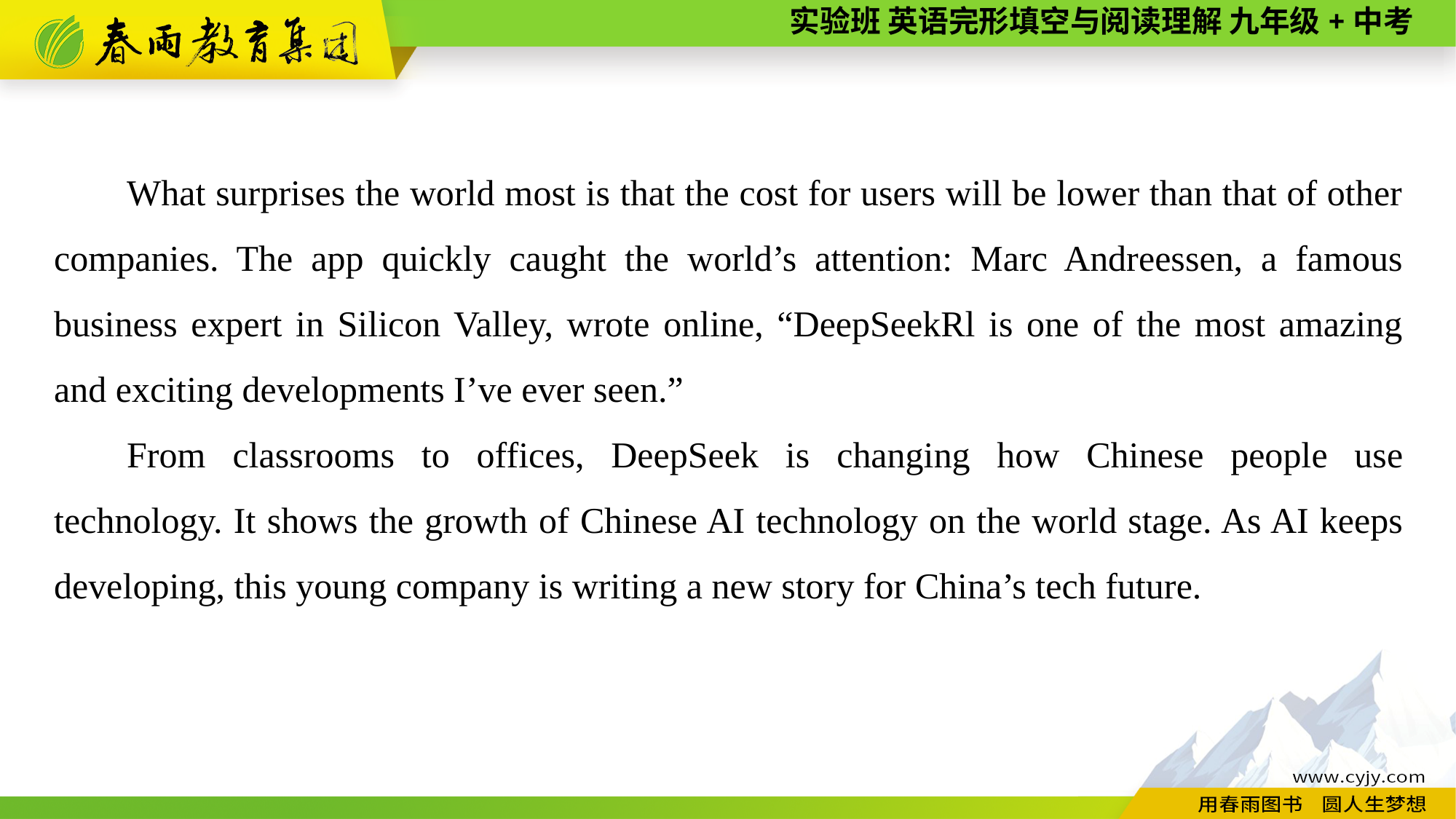

What surprises the world most is that the cost for users will be lower than that of other companies. The app quickly caught the world’s attention: Marc Andreessen, a famous business expert in Silicon Valley, wrote online, “DeepSeekRl is one of the most amazing and exciting developments I’ve ever seen.”
From classrooms to offices, DeepSeek is changing how Chinese people use technology. It shows the growth of Chinese AI technology on the world stage. As AI keeps developing, this young company is writing a new story for China’s tech future.